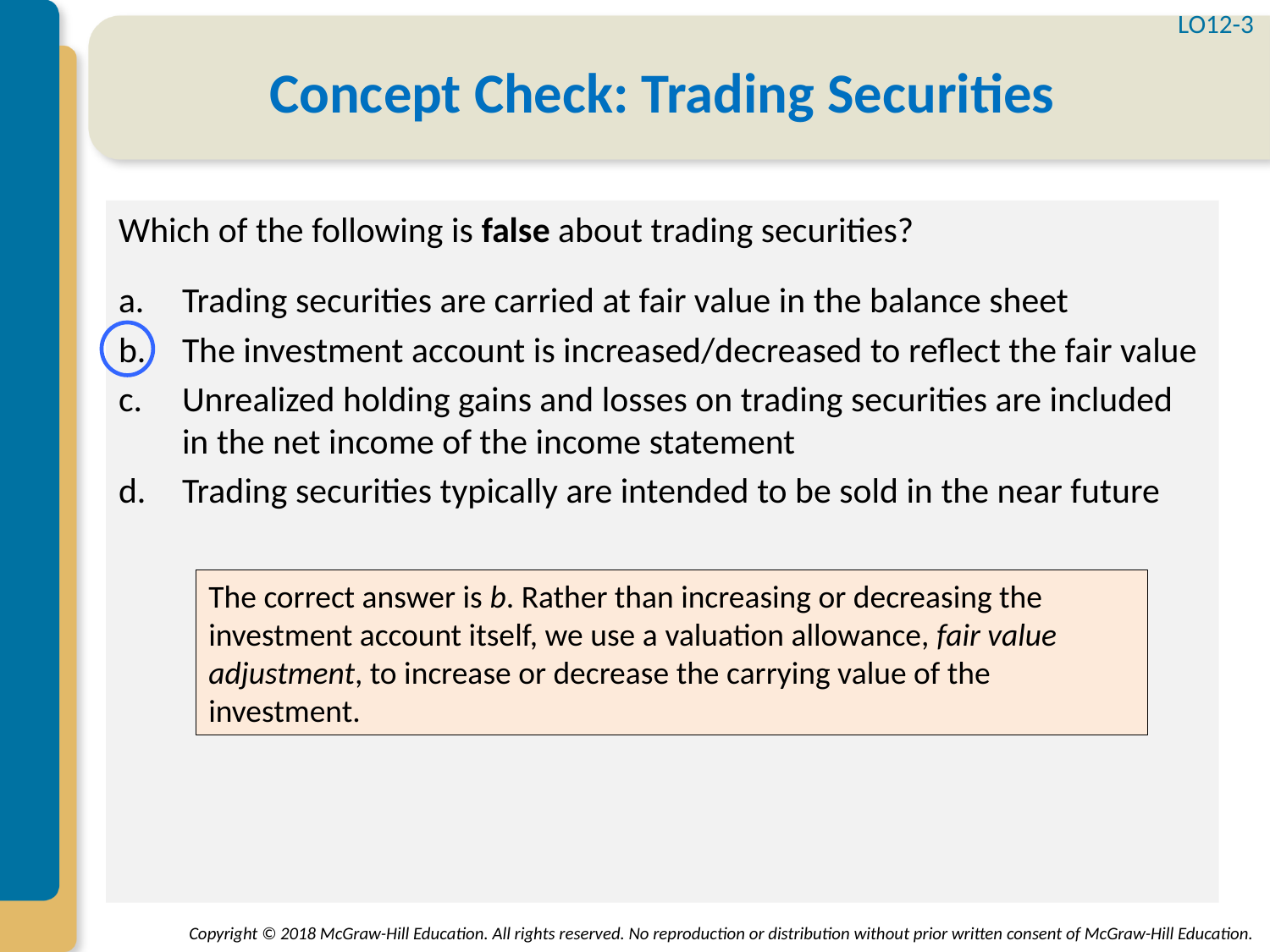

LO12-3
# Concept Check: Trading Securities
Which of the following is false about trading securities?
Trading securities are carried at fair value in the balance sheet
The investment account is increased/decreased to reflect the fair value
Unrealized holding gains and losses on trading securities are included in the net income of the income statement
Trading securities typically are intended to be sold in the near future

The correct answer is b. Rather than increasing or decreasing the investment account itself, we use a valuation allowance, fair value adjustment, to increase or decrease the carrying value of the investment.